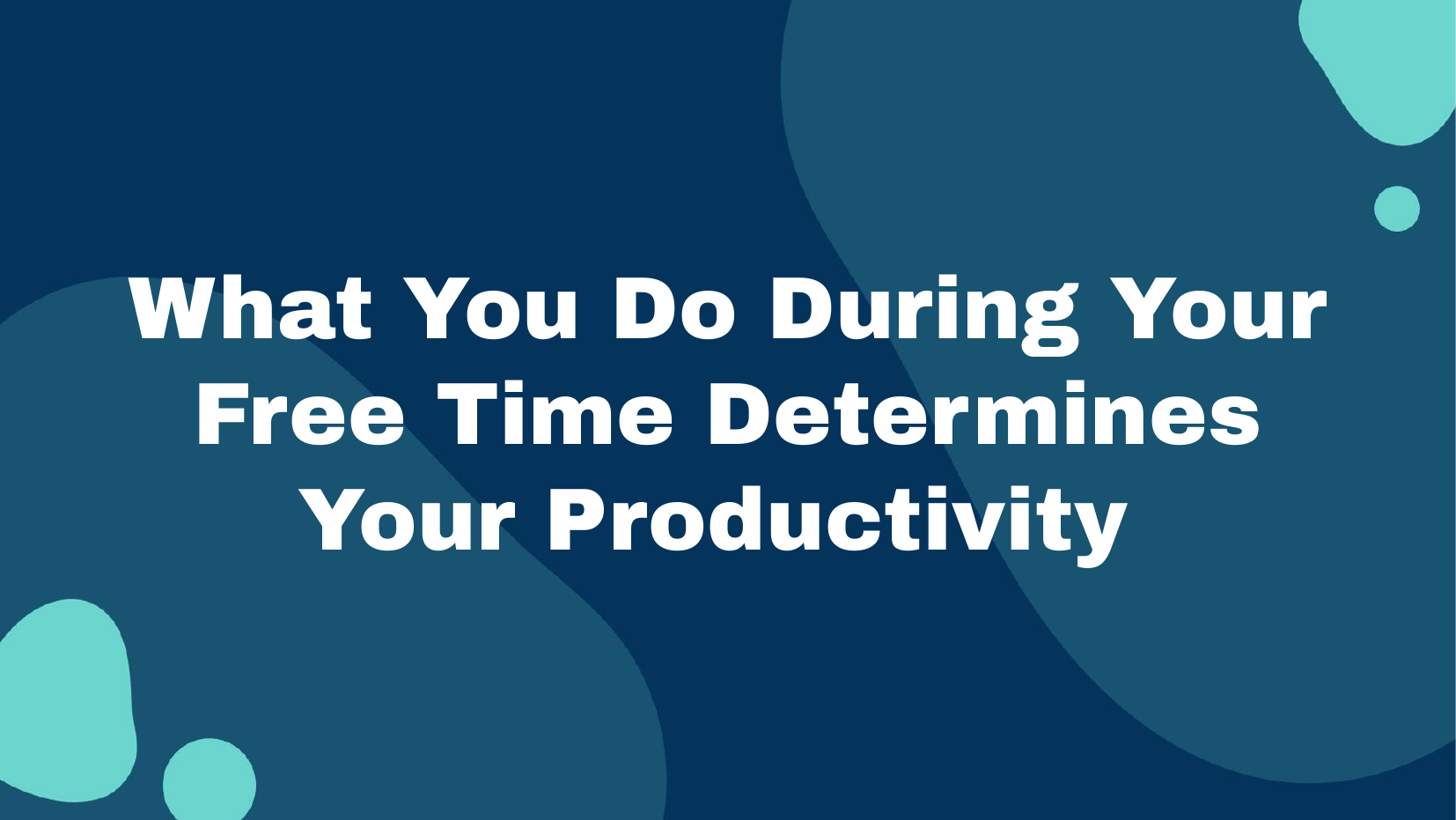

What You Do During Your Free Time Determines Your Productivity